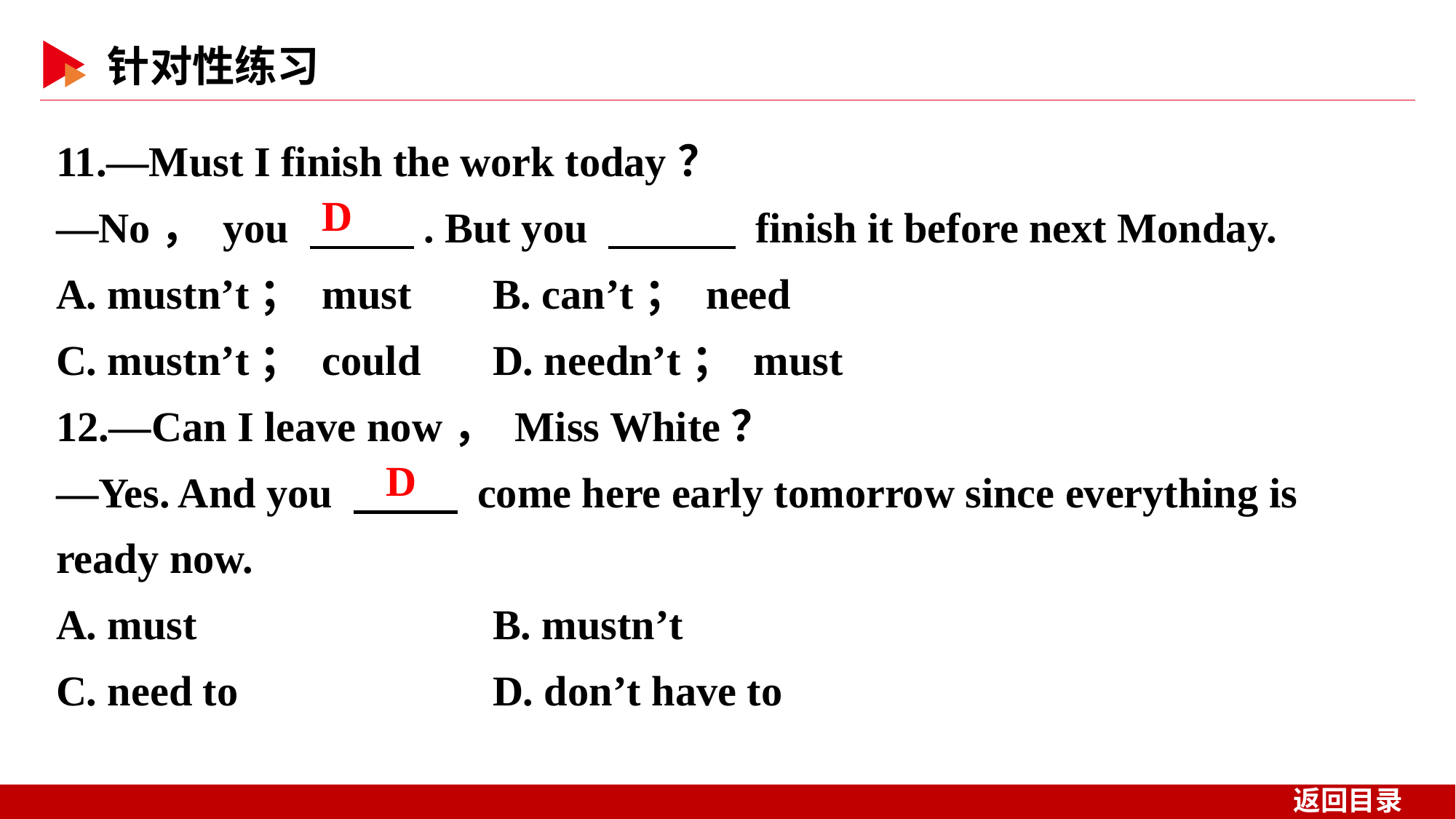

11.—Must I finish the work today？
—No， you 　  　. But you 　　　 finish it before next Monday.
A. mustn’t； must      	B. can’t； need
C. mustn’t； could      	D. needn’t； must
12.—Can I leave now， Miss White？
—Yes. And you 　  　 come here early tomorrow since everything is ready now.
A. must                		B. mustn’t
C. need to      		D. don’t have to
D
D